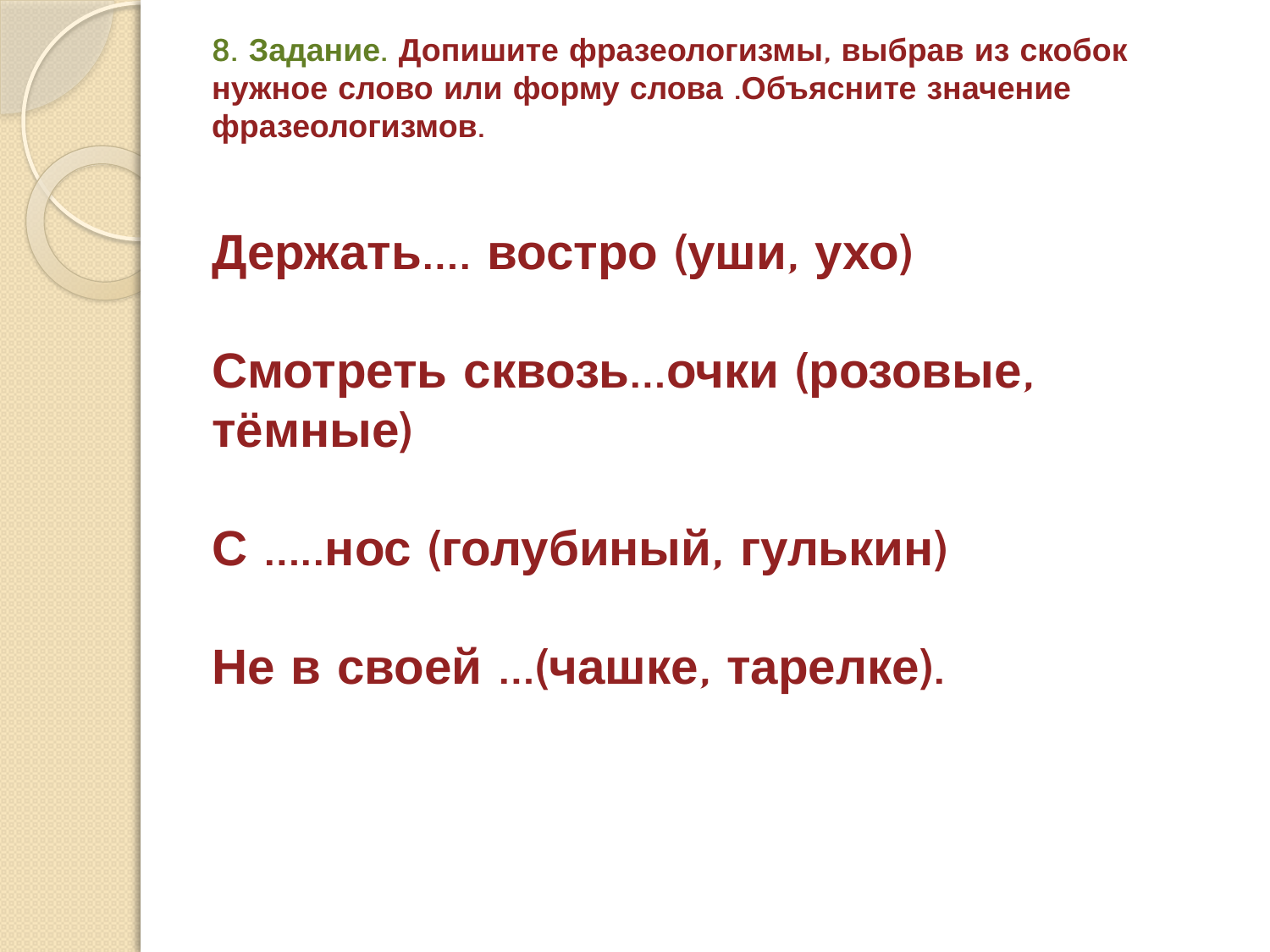

# 8. Задание. Допишите фразеологизмы, выбрав из скобок нужное слово или форму слова .Объясните значение фразеологизмов. Держать…. востро (уши, ухо) Смотреть сквозь…очки (розовые, тёмные) С …..нос (голубиный, гулькин) Не в своей …(чашке, тарелке).